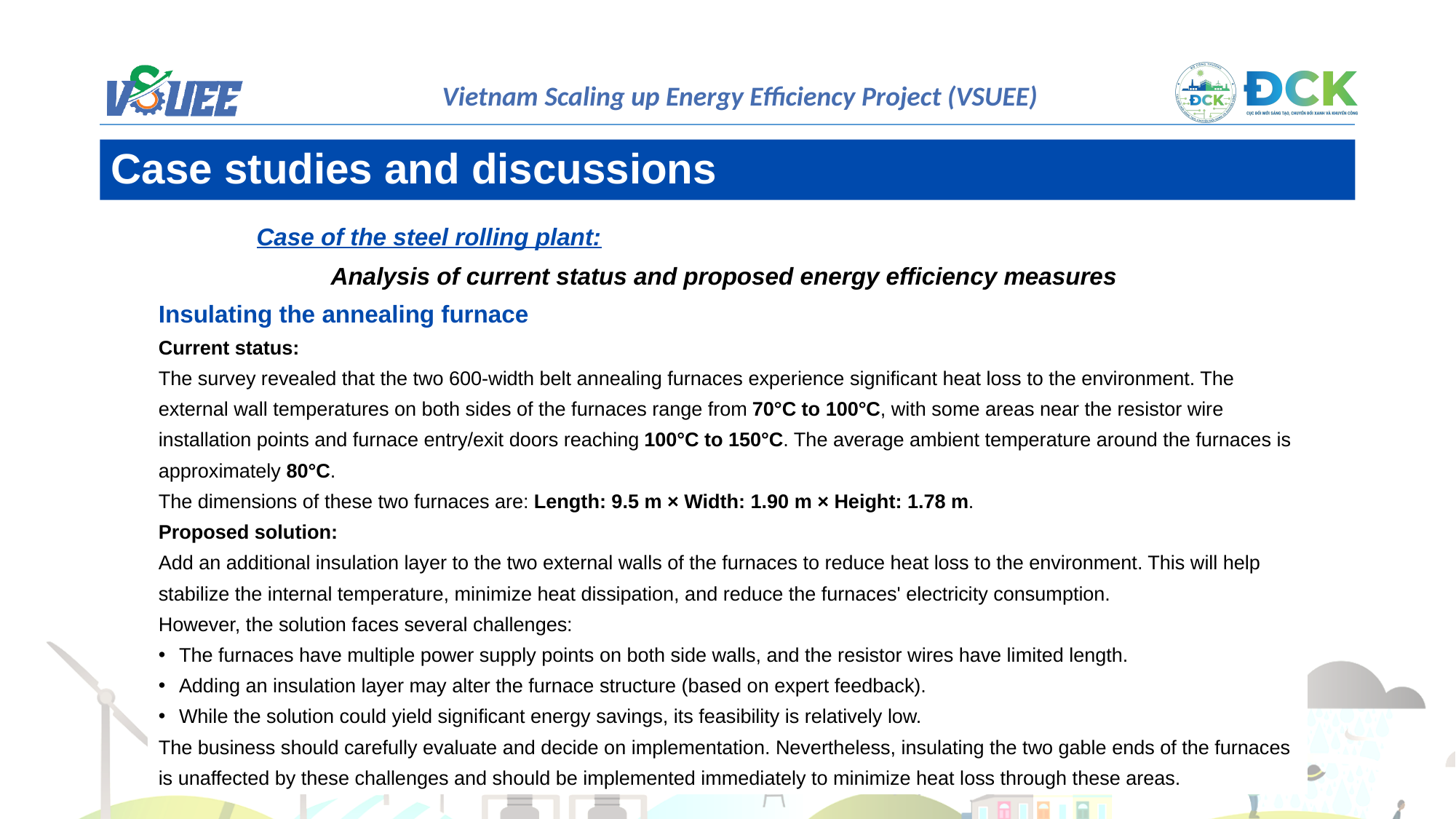

Case studies and discussions
Case of the steel rolling plant:
Analysis of current status and proposed energy efficiency measures
Insulating the annealing furnace
Current status:
The survey revealed that the two 600-width belt annealing furnaces experience significant heat loss to the environment. The external wall temperatures on both sides of the furnaces range from 70°C to 100°C, with some areas near the resistor wire installation points and furnace entry/exit doors reaching 100°C to 150°C. The average ambient temperature around the furnaces is approximately 80°C.
The dimensions of these two furnaces are: Length: 9.5 m × Width: 1.90 m × Height: 1.78 m.
Proposed solution:
Add an additional insulation layer to the two external walls of the furnaces to reduce heat loss to the environment. This will help stabilize the internal temperature, minimize heat dissipation, and reduce the furnaces' electricity consumption.
However, the solution faces several challenges:
The furnaces have multiple power supply points on both side walls, and the resistor wires have limited length.
Adding an insulation layer may alter the furnace structure (based on expert feedback).
While the solution could yield significant energy savings, its feasibility is relatively low.
The business should carefully evaluate and decide on implementation. Nevertheless, insulating the two gable ends of the furnaces is unaffected by these challenges and should be implemented immediately to minimize heat loss through these areas.